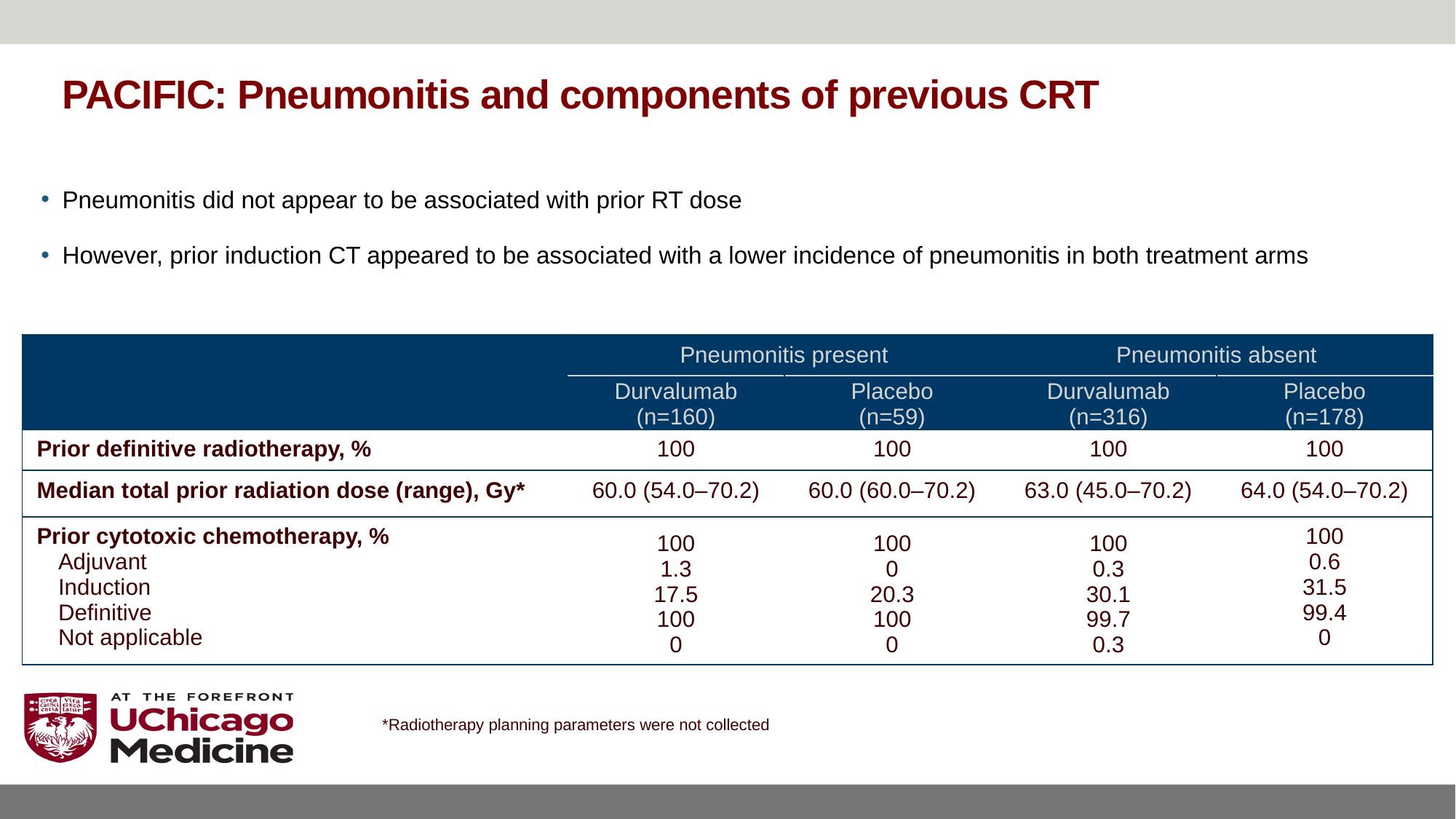

# PACIFIC: Pneumonitis and components of previous CRT
Pneumonitis did not appear to be associated with prior RT dose
However, prior induction CT appeared to be associated with a lower incidence of pneumonitis in both treatment arms
|  | Pneumonitis present |  | Pneumonitis absent |  |
| --- | --- | --- | --- | --- |
|  | Durvalumab (n=160) | Placebo (n=59) | Durvalumab (n=316) | Placebo (n=178) |
| Prior definitive radiotherapy, % | 100 | 100 | 100 | 100 |
| Median total prior radiation dose (range), Gy\* | 60.0 (54.0–70.2) | 60.0 (60.0–70.2) | 63.0 (45.0–70.2) | 64.0 (54.0–70.2) |
| Prior cytotoxic chemotherapy, % Adjuvant Induction Definitive Not applicable | 100 1.3 17.5 100 0 | 100 0 20.3 100 0 | 100 0.3 30.1 99.7 0.3 | 100 0.6 31.5 99.4 0 |
*Radiotherapy planning parameters were not collected